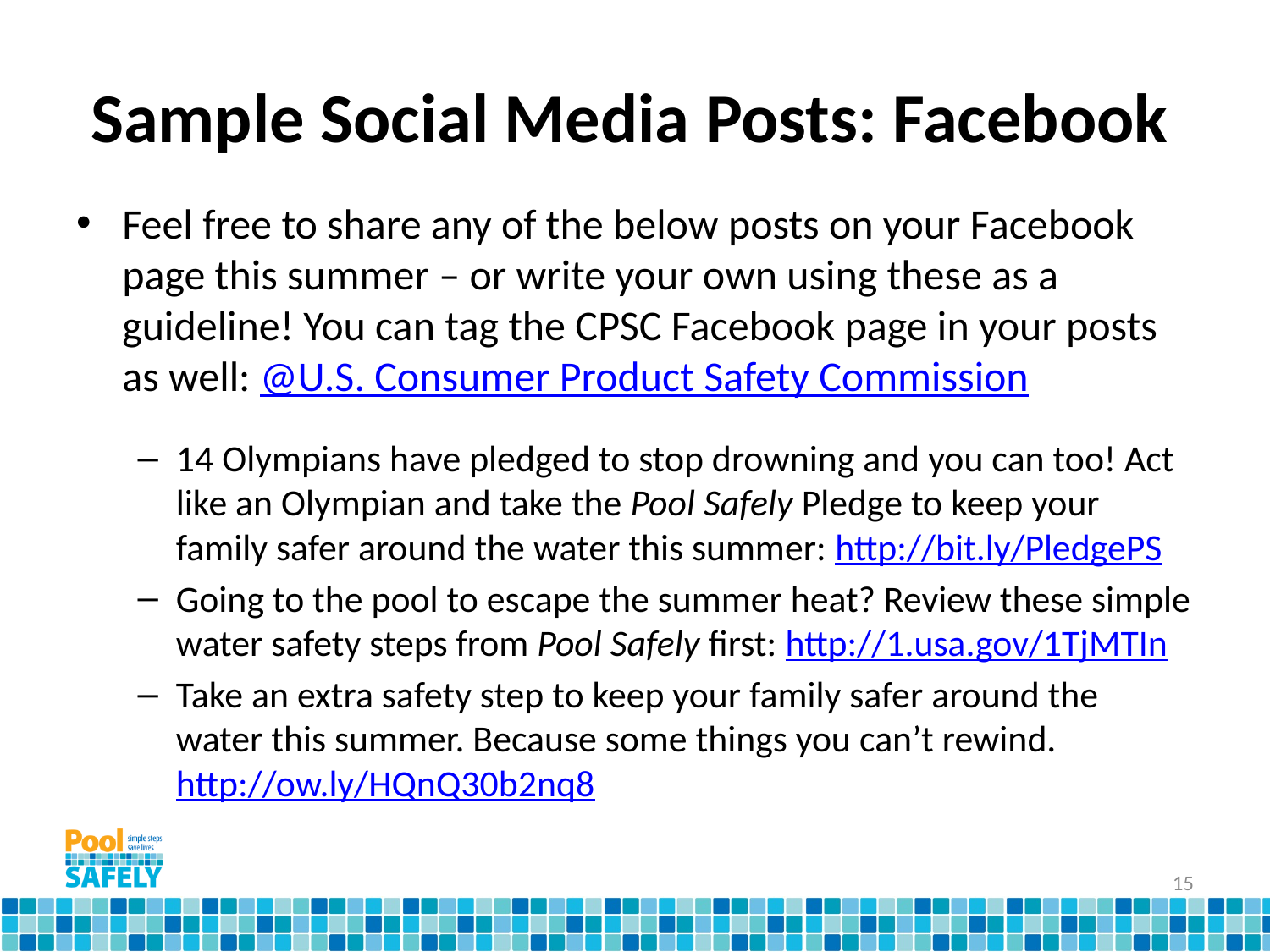

# Sample Social Media Posts: Facebook
Feel free to share any of the below posts on your Facebook page this summer – or write your own using these as a guideline! You can tag the CPSC Facebook page in your posts as well: @U.S. Consumer Product Safety Commission

14 Olympians have pledged to stop drowning and you can too! Act like an Olympian and take the Pool Safely Pledge to keep your family safer around the water this summer: http://bit.ly/PledgePS
Going to the pool to escape the summer heat? Review these simple water safety steps from Pool Safely first: http://1.usa.gov/1TjMTIn
Take an extra safety step to keep your family safer around the water this summer. Because some things you can’t rewind.  http://ow.ly/HQnQ30b2nq8